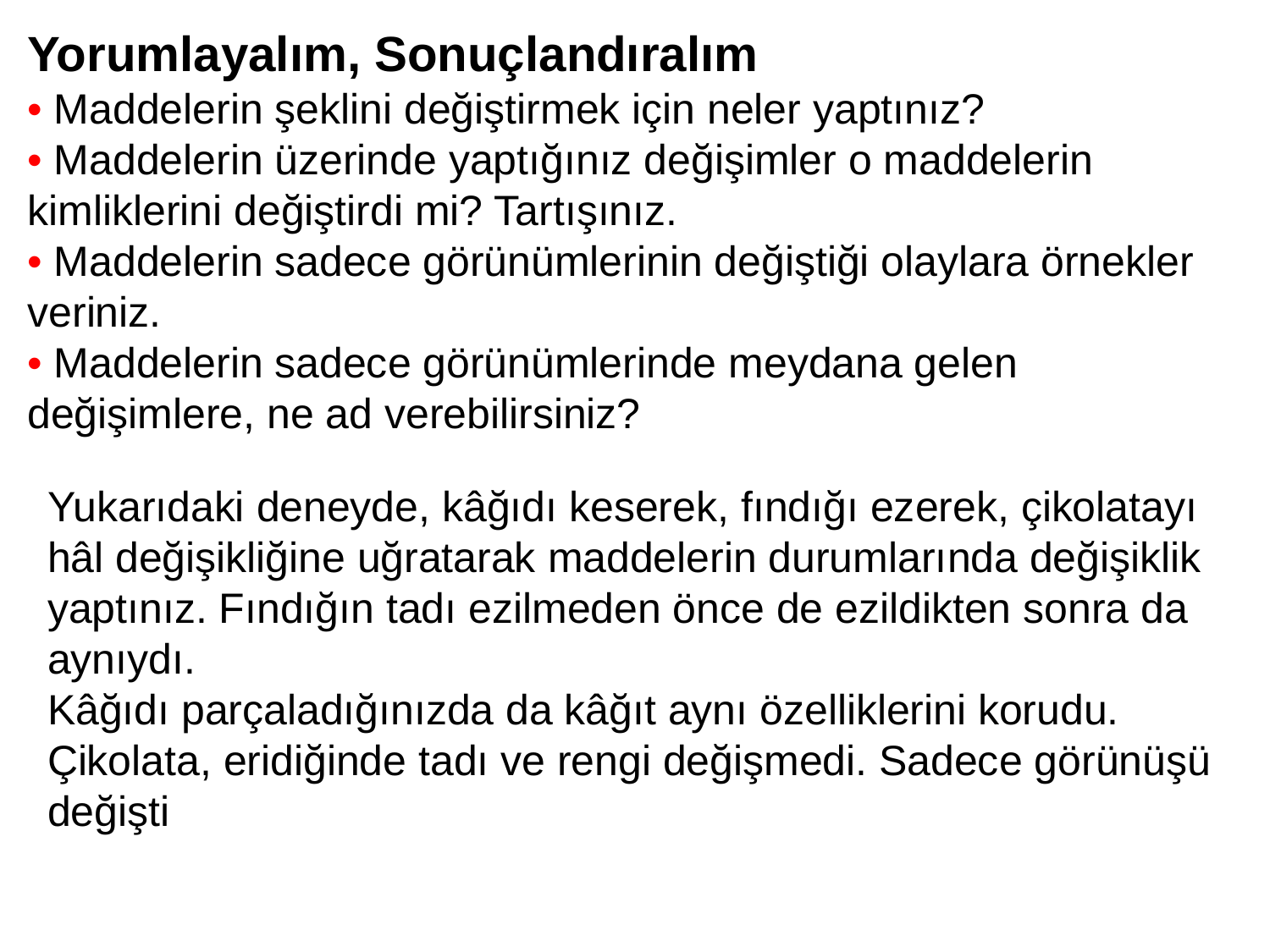

Yorumlayalım, Sonuçlandıralım
• Maddelerin şeklini değiştirmek için neler yaptınız?
• Maddelerin üzerinde yaptığınız değişimler o maddelerin kimliklerini değiştirdi mi? Tartışınız.
• Maddelerin sadece görünümlerinin değiştiği olaylara örnekler veriniz.
• Maddelerin sadece görünümlerinde meydana gelen değişimlere, ne ad verebilirsiniz?
Yukarıdaki deneyde, kâğıdı keserek, fındığı ezerek, çikolatayı
hâl değişikliğine uğratarak maddelerin durumlarında değişiklik
yaptınız. Fındığın tadı ezilmeden önce de ezildikten sonra da aynıydı.
Kâğıdı parçaladığınızda da kâğıt aynı özelliklerini korudu.
Çikolata, eridiğinde tadı ve rengi değişmedi. Sadece görünüşü değişti